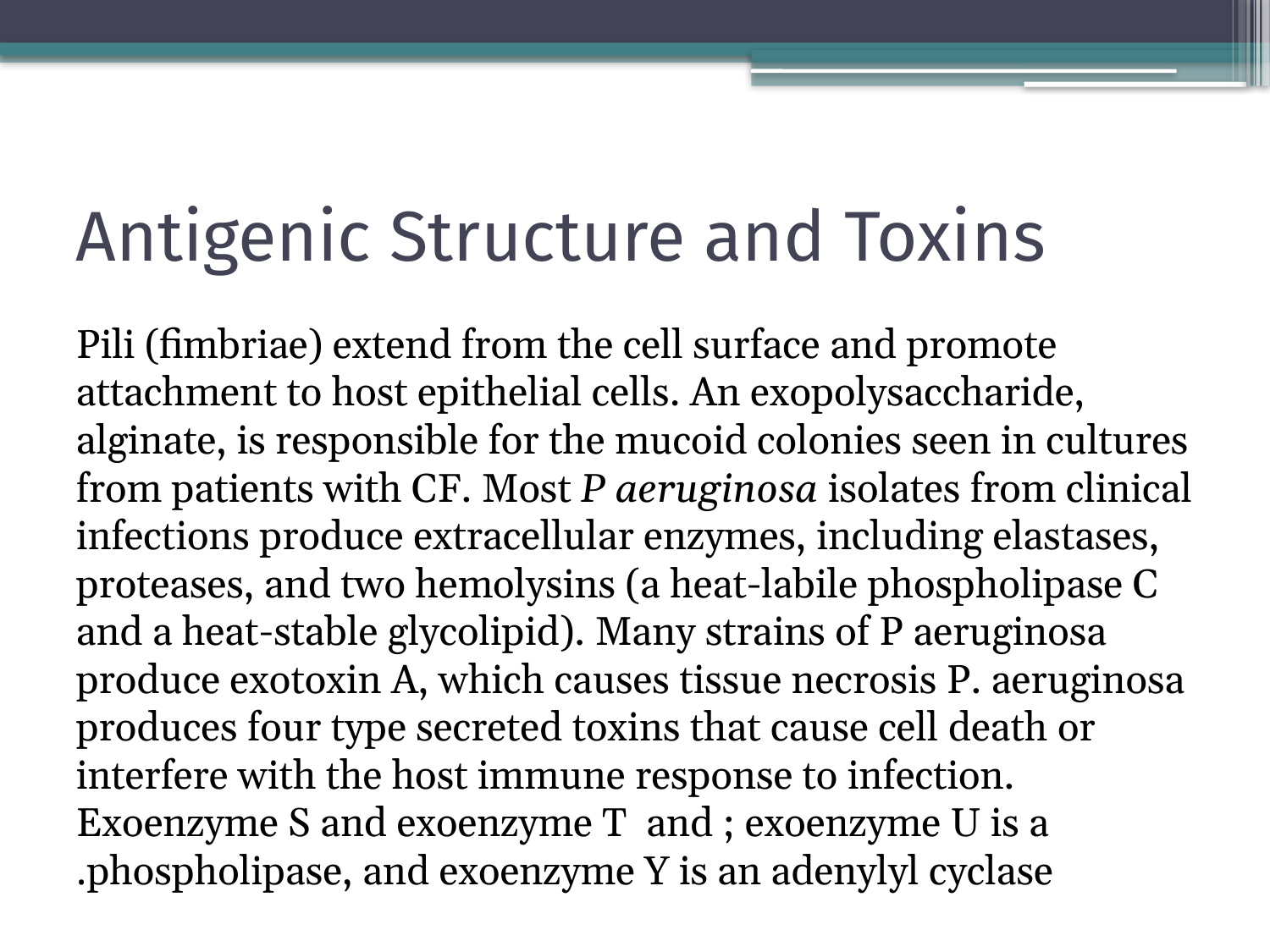

# Antigenic Structure and Toxins
Pili (fimbriae) extend from the cell surface and promote attachment to host epithelial cells. An exopolysaccharide, alginate, is responsible for the mucoid colonies seen in cultures from patients with CF. Most P aeruginosa isolates from clinical infections produce extracellular enzymes, including elastases, proteases, and two hemolysins (a heat-labile phospholipase C and a heat-stable glycolipid). Many strains of P aeruginosa produce exotoxin A, which causes tissue necrosis P. aeruginosa produces four type secreted toxins that cause cell death or interfere with the host immune response to infection. Exoenzyme S and exoenzyme T  and ; exoenzyme U is a phospholipase, and exoenzyme Y is an adenylyl cyclase.